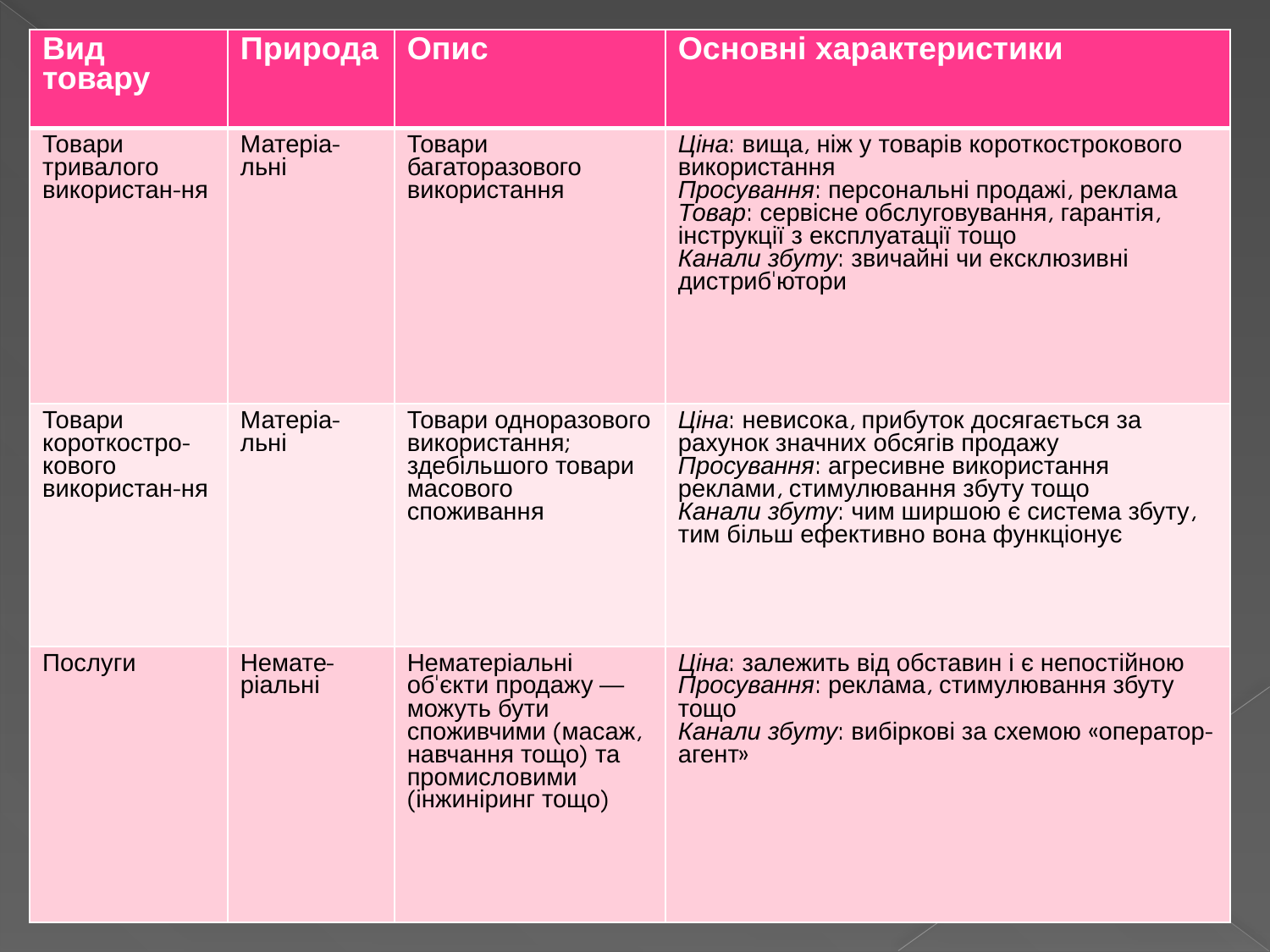

| Вид товару | Природа | Опис | Основні характеристики |
| --- | --- | --- | --- |
| Товари тривалого використан-ня | Матеріа-льні | Товари багаторазового використання | Ціна: вища, ніж у товарів короткострокового використання Просування: персональні продажі, реклама Товар: сервісне обслуговування, гарантія, інструкції з експлуатації тощо Канали збуту: звичайні чи ексклюзивні дистриб'ютори |
| Товари короткостро-кового використан-ня | Матеріа-льні | Товари одноразового використання; здебільшого товари масового споживання | Ціна: невисока, прибуток досягається за рахунок значних обсягів продажу Просування: агресивне використання реклами, стимулювання збуту тощо Канали збуту: чим ширшою є система збуту, тим більш ефективно вона функціонує |
| Послуги | Немате-ріальні | Нематеріальні об'єкти продажу — можуть бути споживчими (масаж, навчання тощо) та промисловими (інжиніринг тощо) | Ціна: залежить від обставин і є непостійною Просування: реклама, стимулювання збуту тощо Канали збуту: вибіркові за схемою «оператор-агент» |